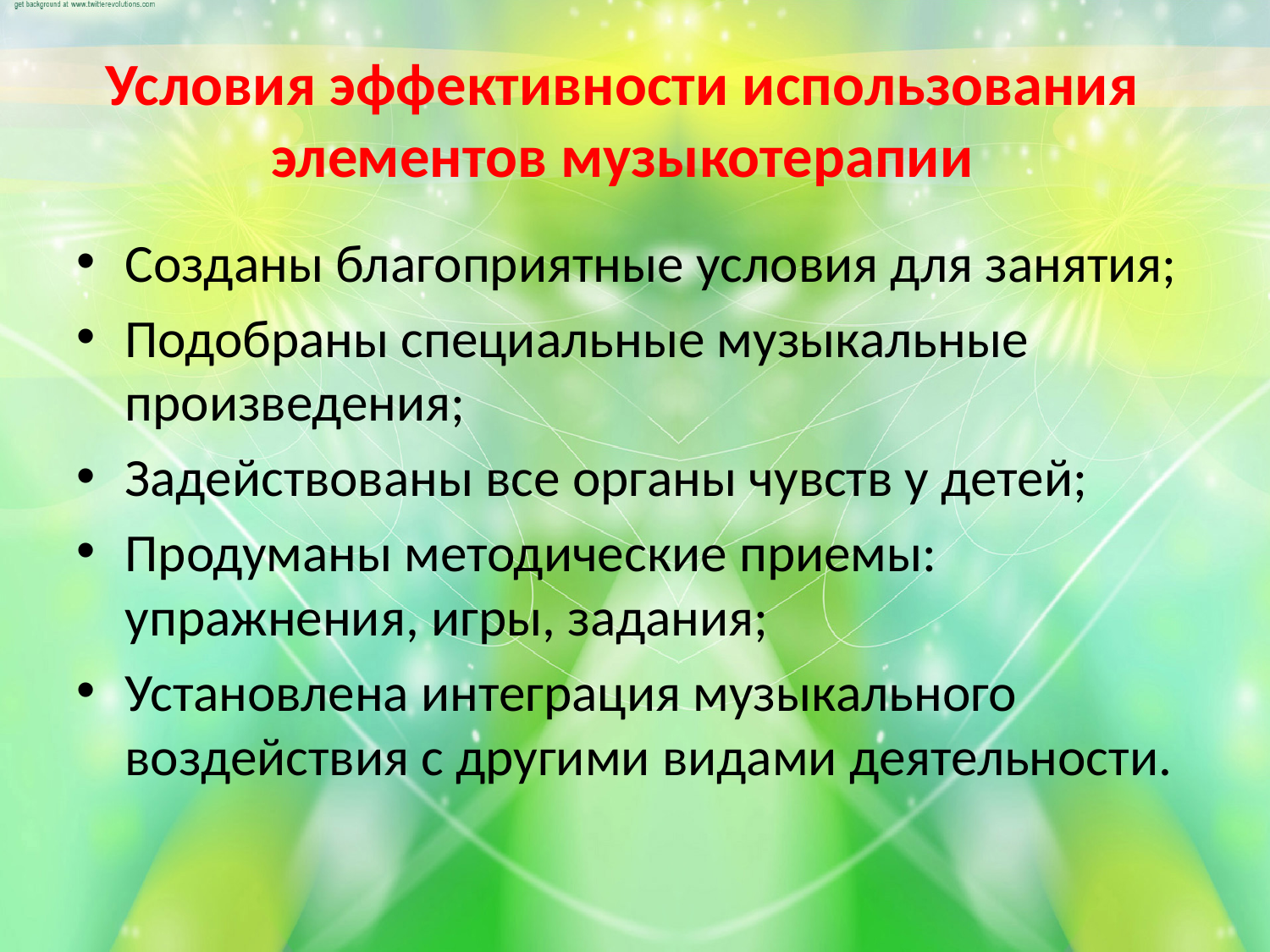

# Условия эффективности использования элементов музыкотерапии
Созданы благоприятные условия для занятия;
Подобраны специальные музыкальные произведения;
Задействованы все органы чувств у детей;
Продуманы методические приемы: упражнения, игры, задания;
Установлена интеграция музыкального воздействия с другими видами деятельности.